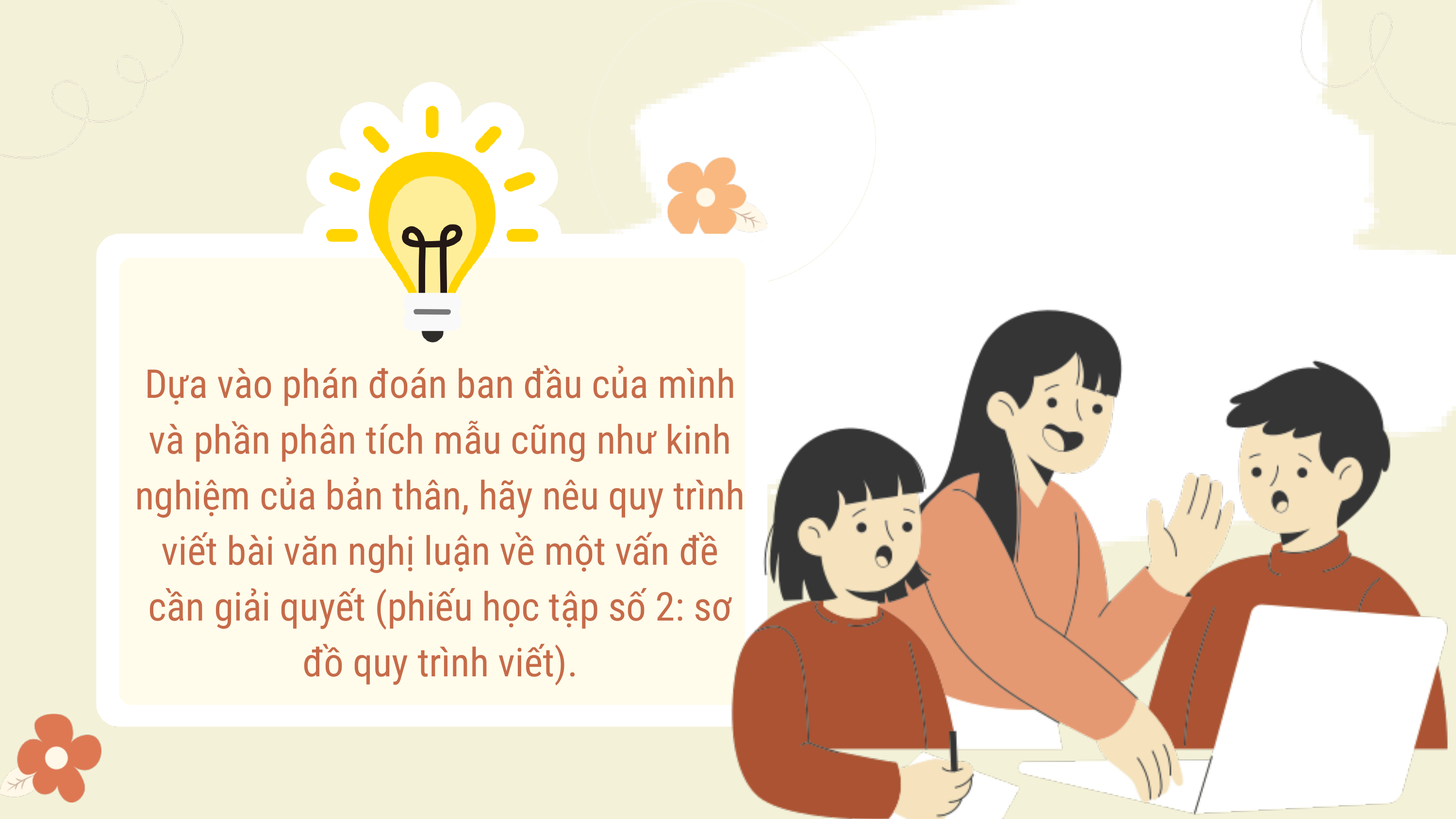

Dựa vào phán đoán ban đầu của mình và phần phân tích mẫu cũng như kinh nghiệm của bản thân, hãy nêu quy trình viết bài văn nghị luận về một vấn đề cần giải quyết (phiếu học tập số 2: sơ đồ quy trình viết).